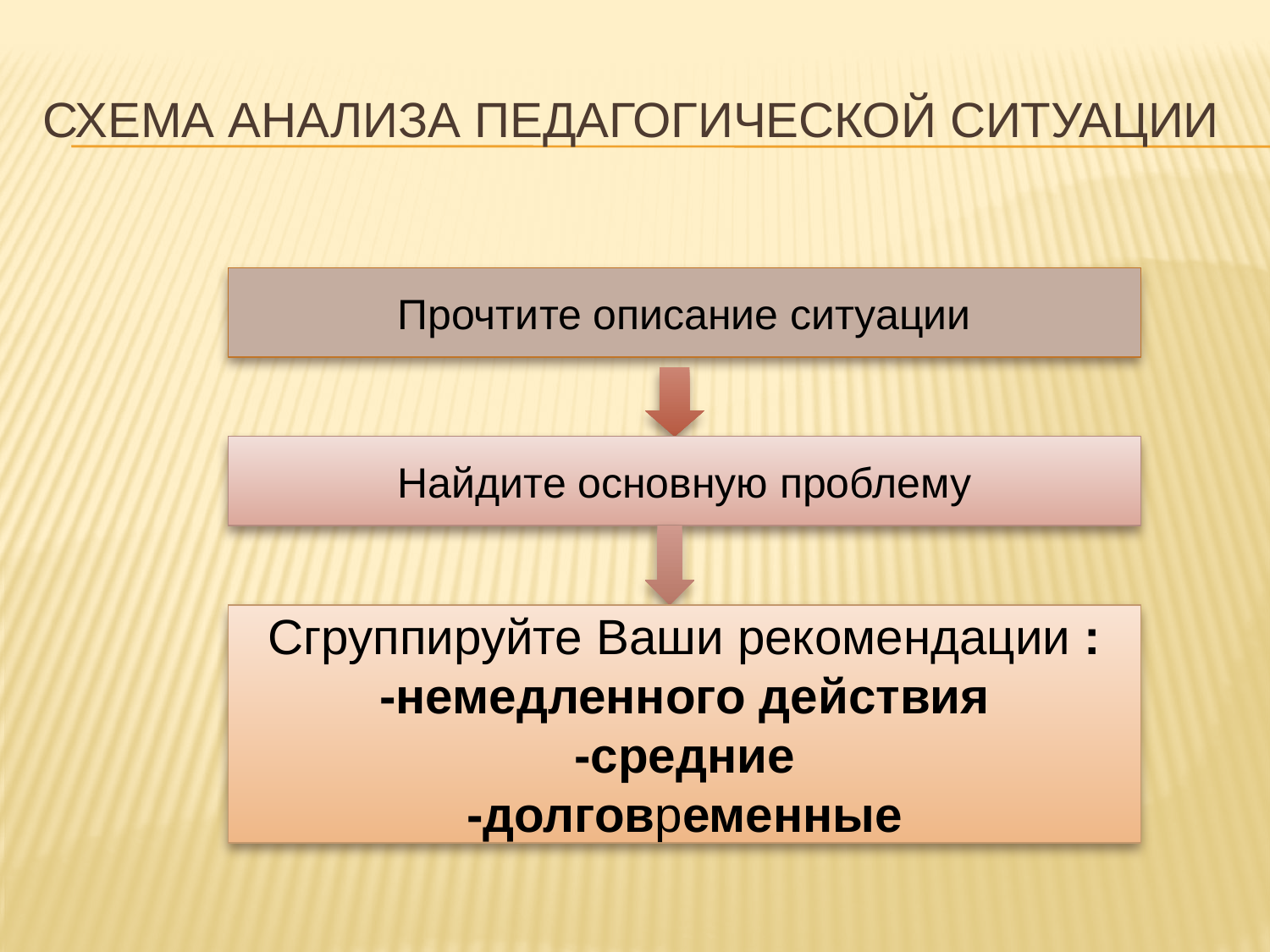

# Схема анализа педагогической ситуации

Прочтите описание ситуации

Найдите основную проблему

Сгруппируйте Ваши рекомендации :
-немедленного действия
-средние
-долговременные